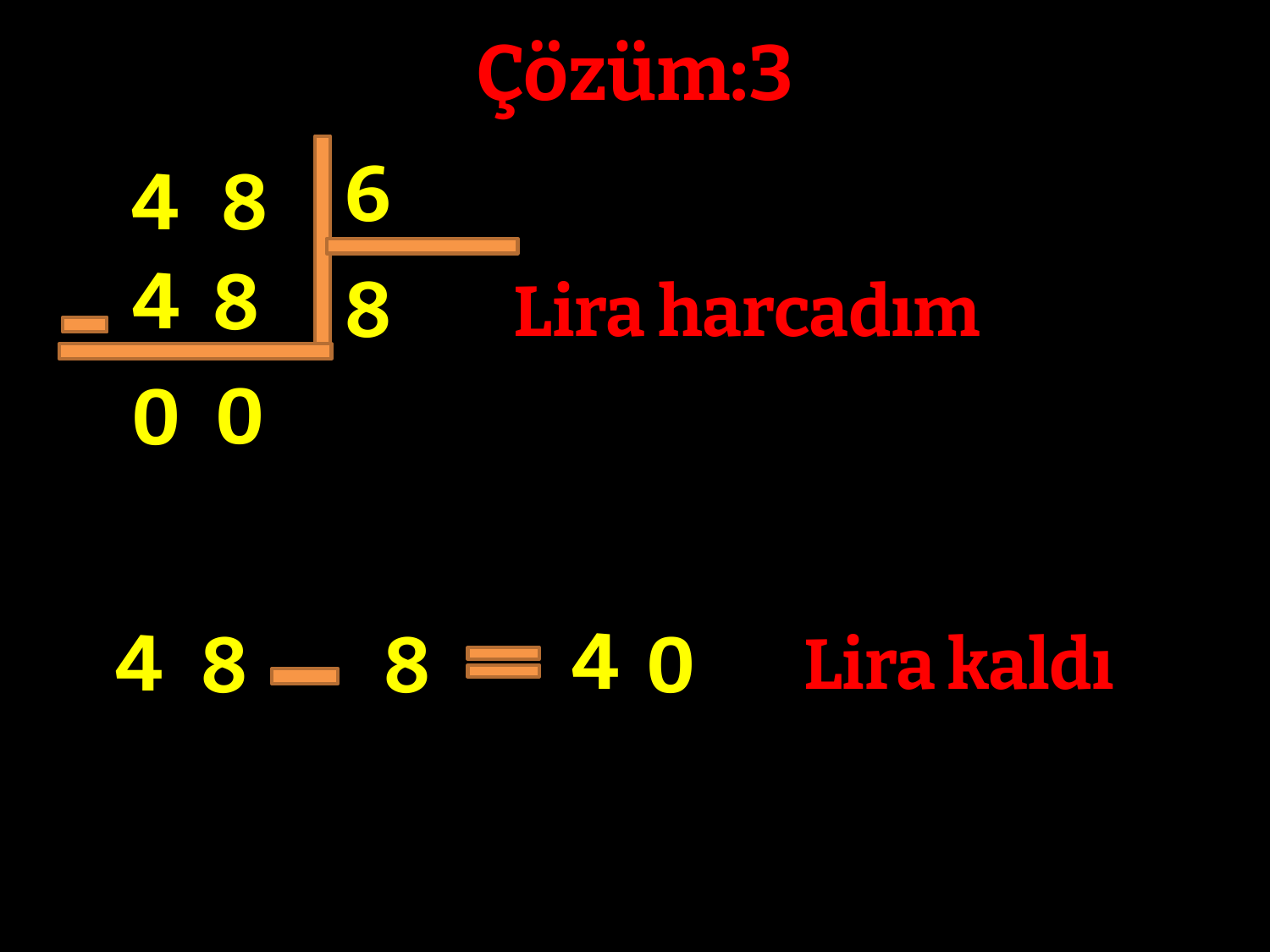

Çözüm:3
6
8
4

4
8
8
Lira harcadım

#

0
0
4
4
0
8
8
Lira kaldı